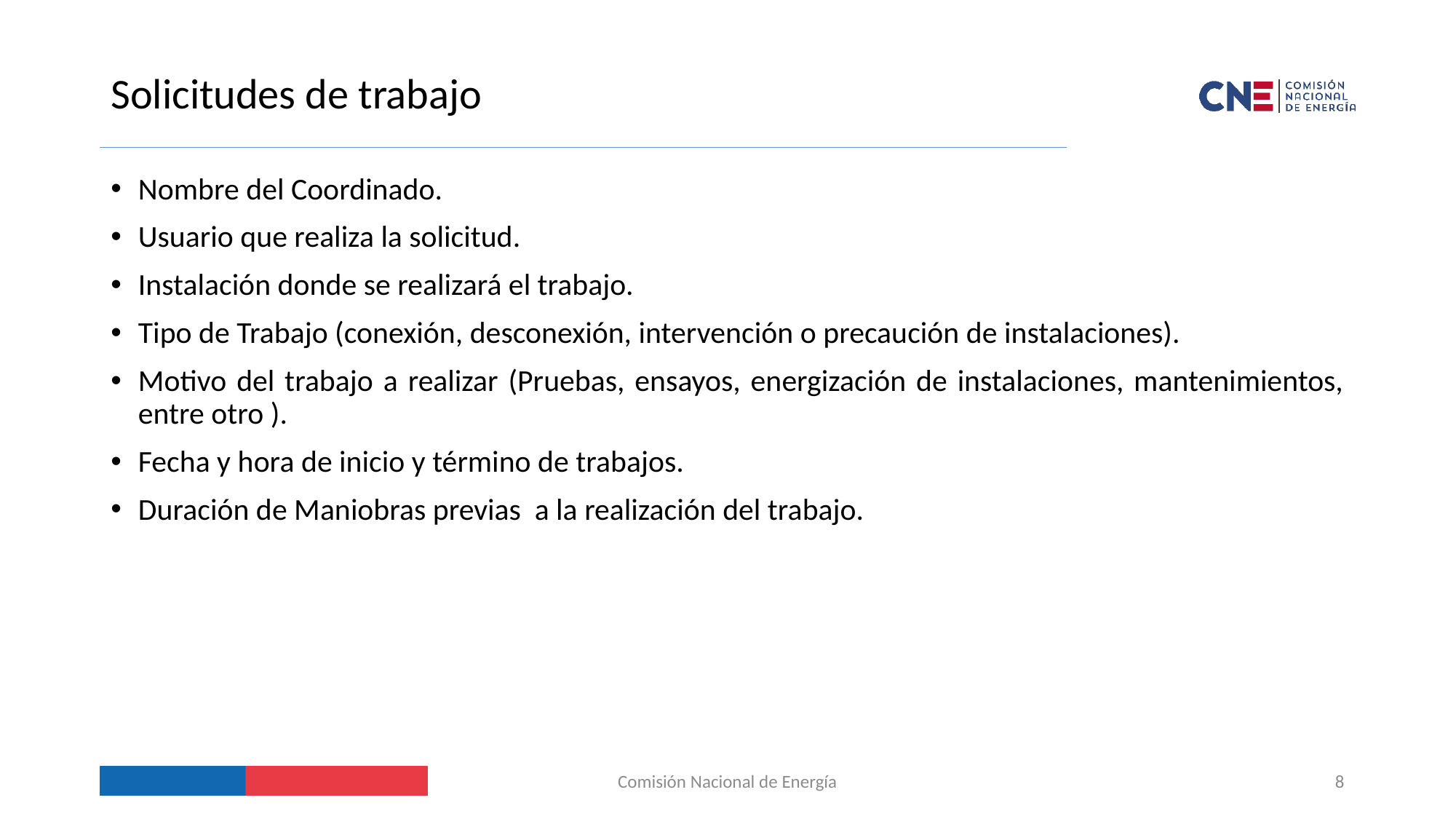

# Solicitudes de trabajo
Nombre del Coordinado.
Usuario que realiza la solicitud.
Instalación donde se realizará el trabajo.
Tipo de Trabajo (conexión, desconexión, intervención o precaución de instalaciones).
Motivo del trabajo a realizar (Pruebas, ensayos, energización de instalaciones, mantenimientos, entre otro ).
Fecha y hora de inicio y término de trabajos.
Duración de Maniobras previas  a la realización del trabajo.

Comisión Nacional de Energía
8